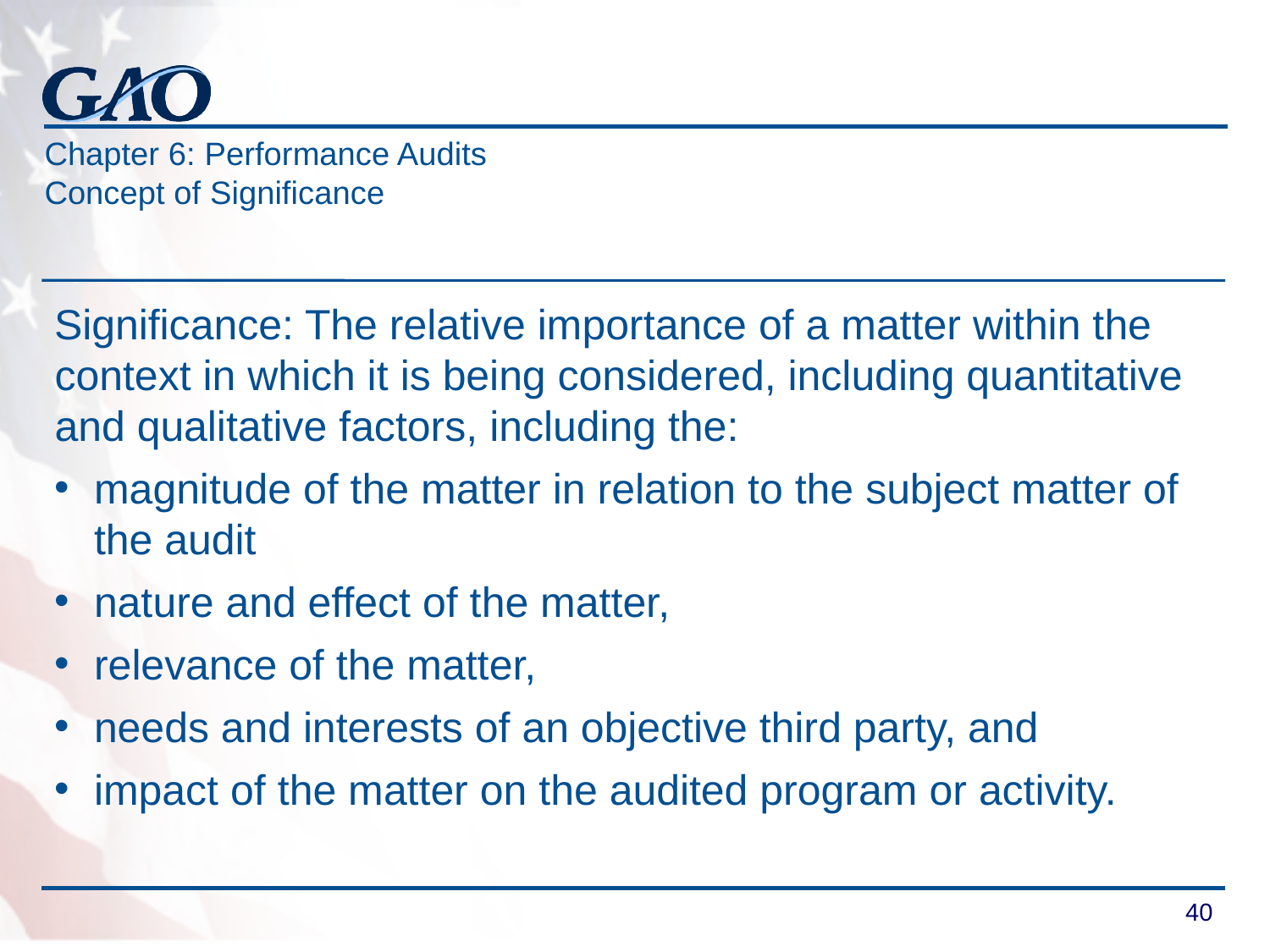

# Chapter 6: Performance Audits Concept of Significance
Significance: The relative importance of a matter within the context in which it is being considered, including quantitative and qualitative factors, including the:
magnitude of the matter in relation to the subject matter of the audit
nature and effect of the matter,
relevance of the matter,
needs and interests of an objective third party, and
impact of the matter on the audited program or activity.
40